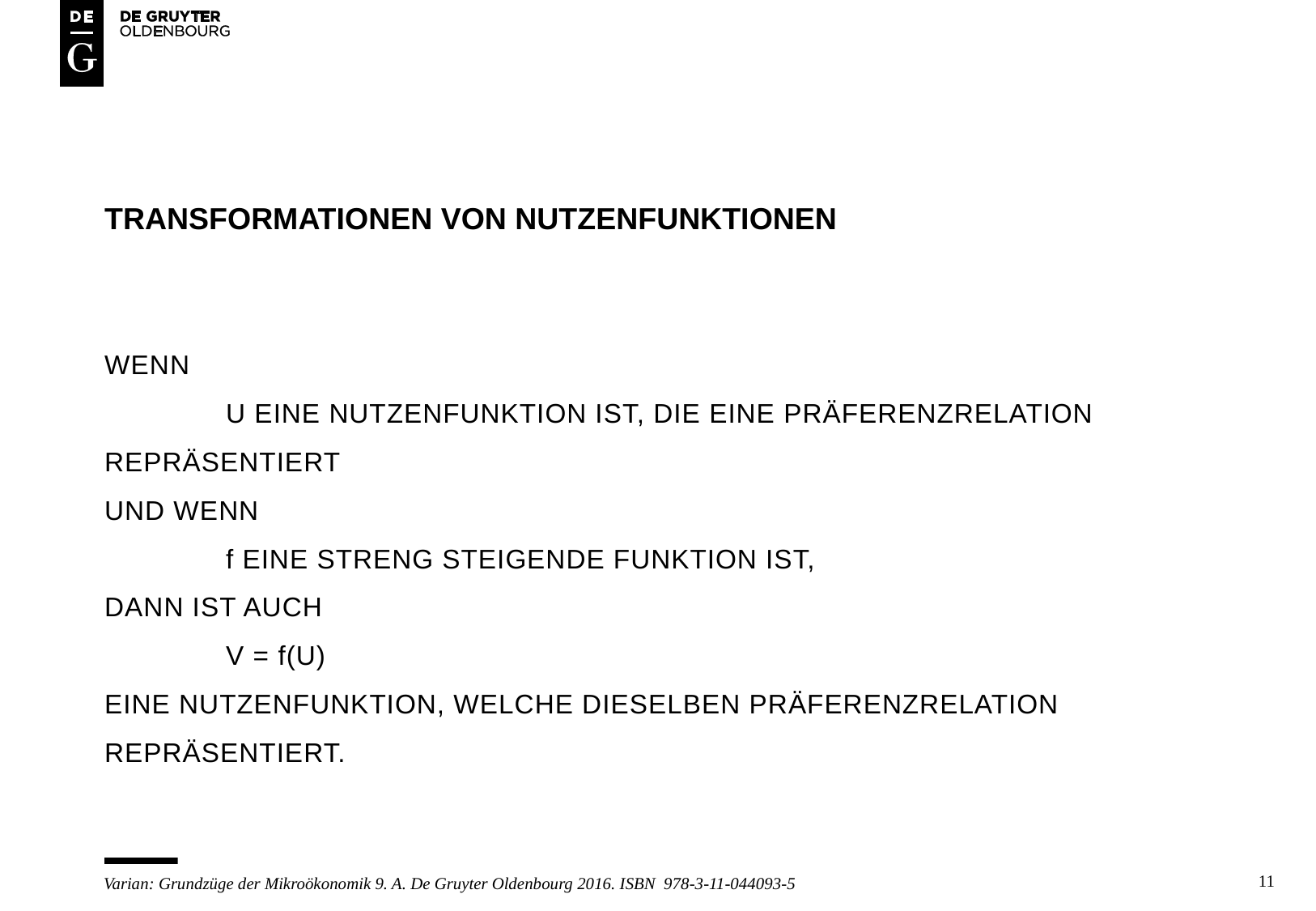

# Transformationen von Nutzenfunktionen
Wenn
	U eine Nutzenfunktion ist, die eine Präferenzrelation      repräsentiert
und wenn
	f eine streng steigende Funktion ist,
dann ist auch
	V = f(U)
eine Nutzenfunktion, welche dieselben Präferenzrelation       repräsentiert.

11
Varian: Grundzüge der Mikroökonomik 9. A. De Gruyter Oldenbourg 2016. ISBN  978-3-11-044093-5